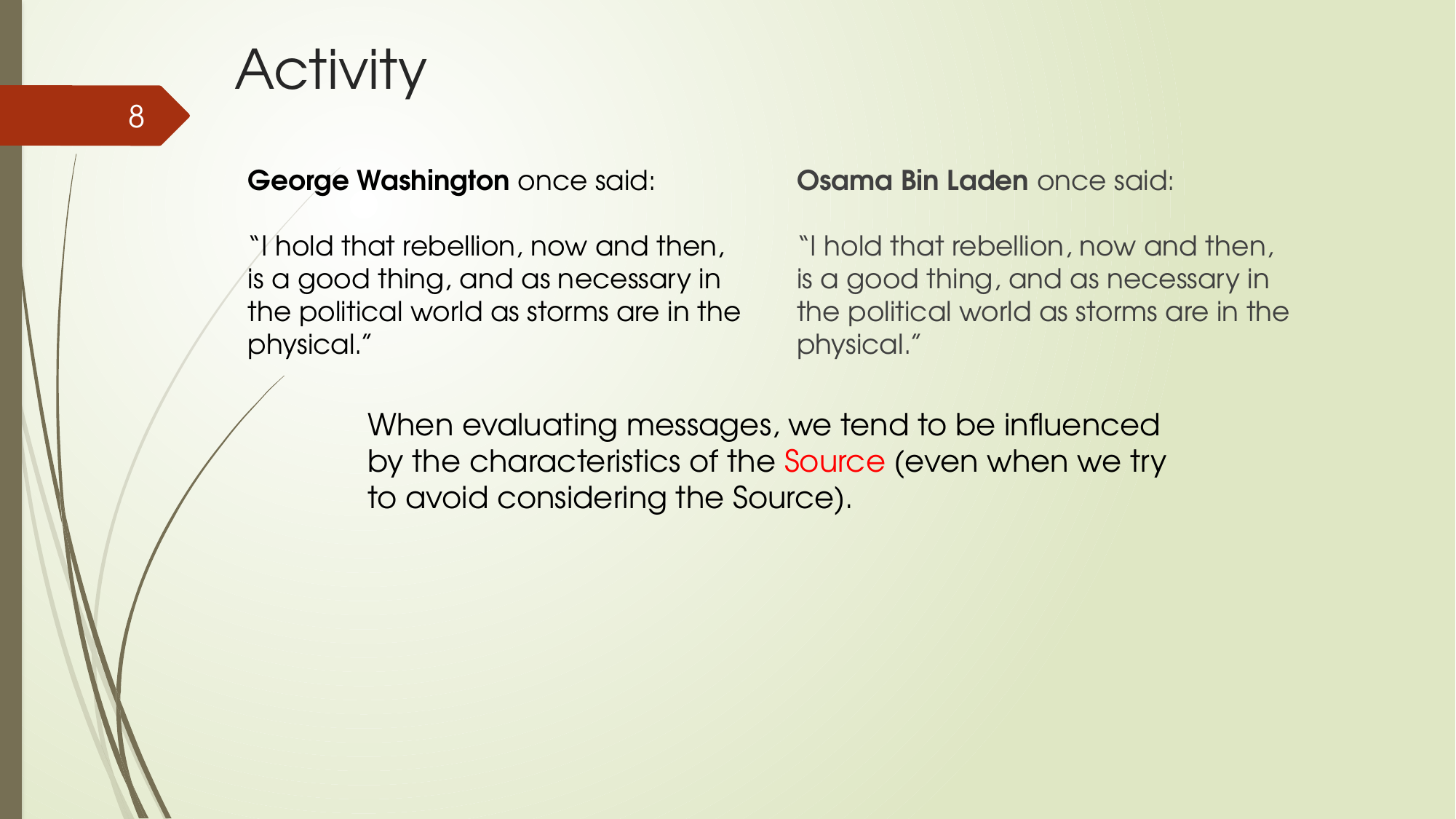

# Activity
8
George Washington once said:
“I hold that rebellion, now and then, is a good thing, and as necessary in the political world as storms are in the physical.”
Osama Bin Laden once said:
“I hold that rebellion, now and then, is a good thing, and as necessary in the political world as storms are in the physical.”
When evaluating messages, we tend to be influenced by the characteristics of the Source (even when we try to avoid considering the Source).